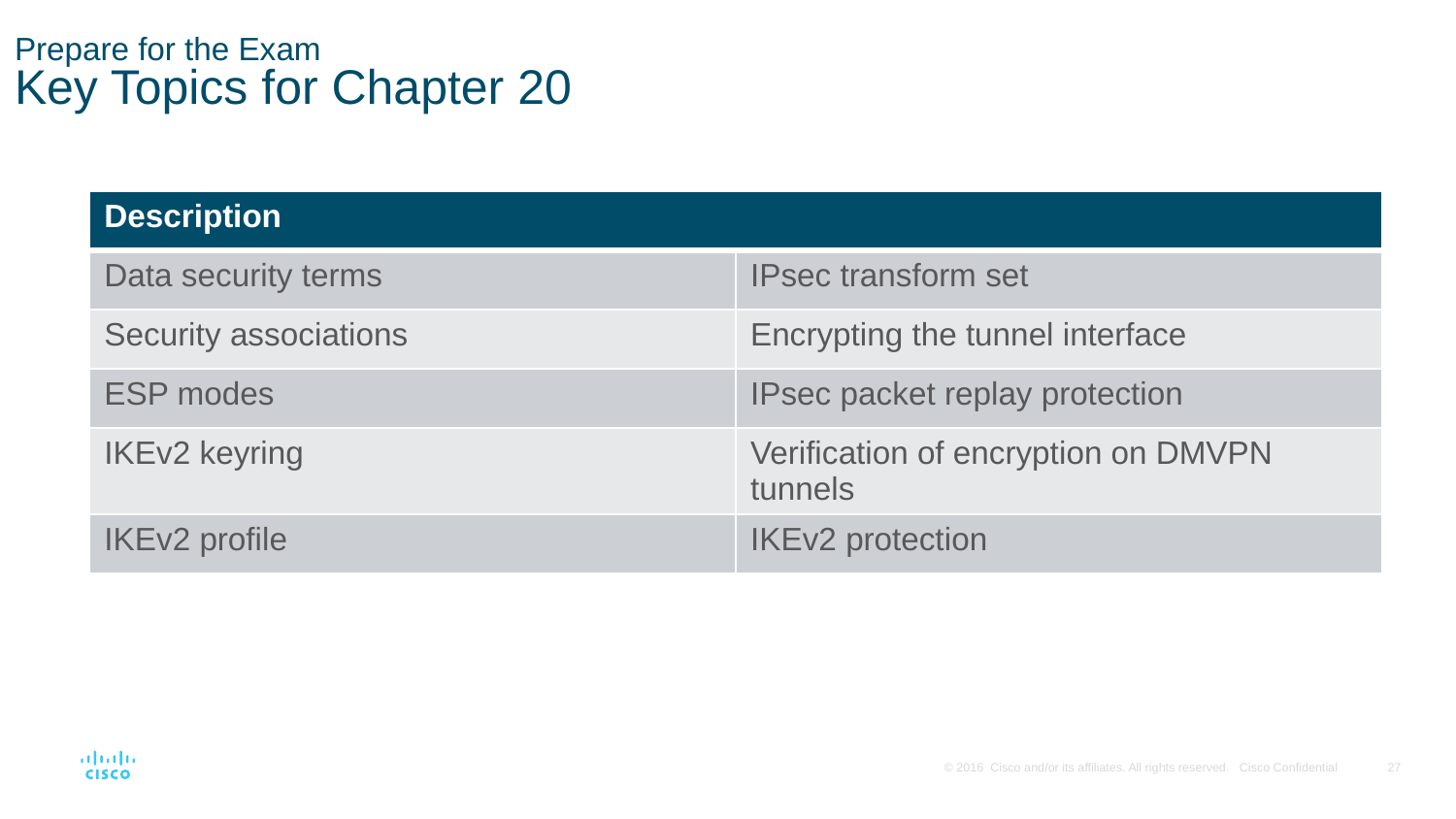

# Prepare for the Exam Key Topics for Chapter 20
| Description |  |
| --- | --- |
| Data security terms | IPsec transform set |
| Security associations | Encrypting the tunnel interface |
| ESP modes | IPsec packet replay protection |
| IKEv2 keyring | Verification of encryption on DMVPN tunnels |
| IKEv2 profile | IKEv2 protection |